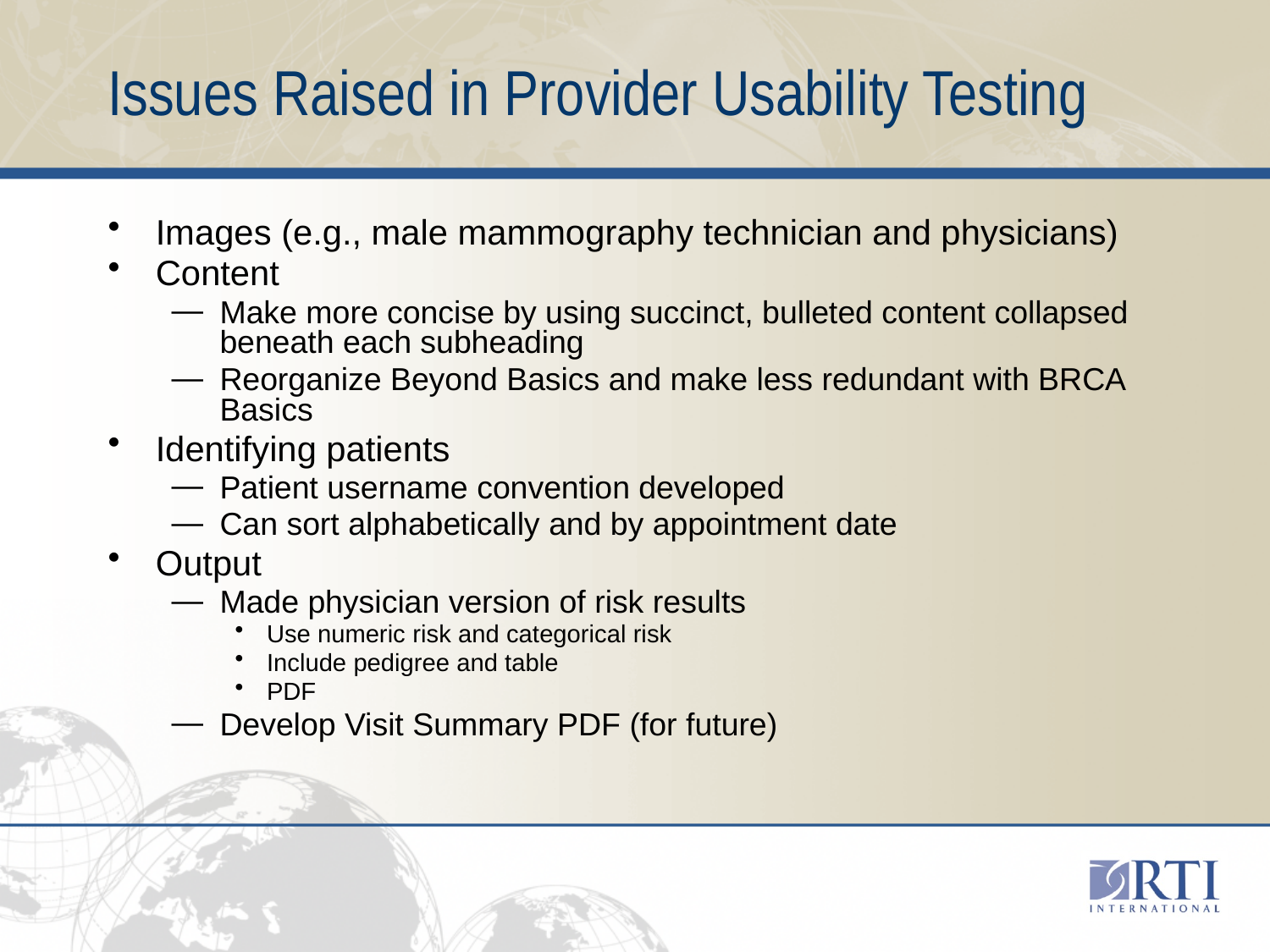

# Issues Raised in Provider Usability Testing
Images (e.g., male mammography technician and physicians)
Content
Make more concise by using succinct, bulleted content collapsed beneath each subheading
Reorganize Beyond Basics and make less redundant with BRCA Basics
Identifying patients
Patient username convention developed
Can sort alphabetically and by appointment date
Output
Made physician version of risk results
Use numeric risk and categorical risk
Include pedigree and table
PDF
Develop Visit Summary PDF (for future)